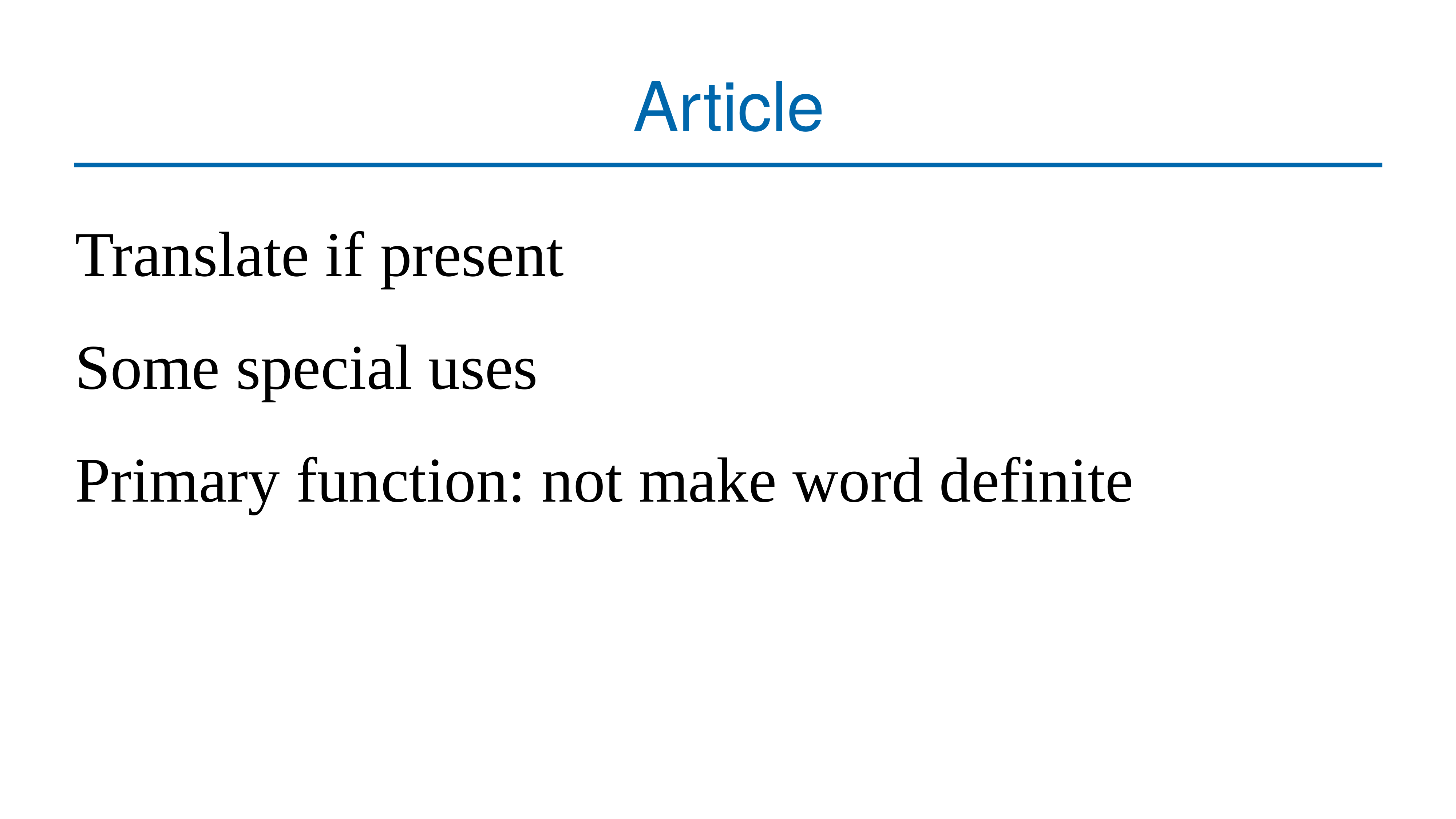

# Article
Translate if present
Some special uses
Primary function: not make word definite